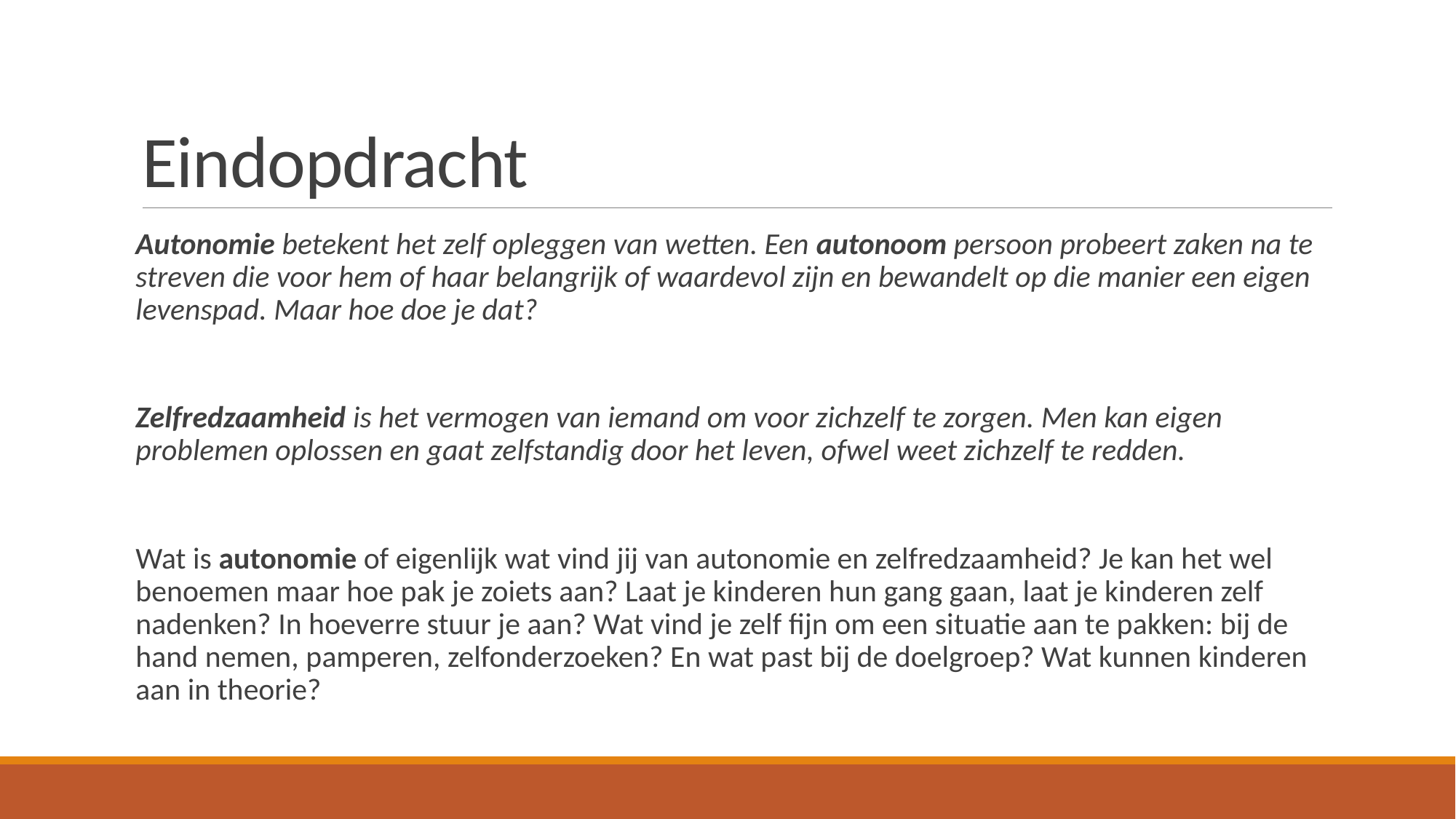

# Eindopdracht
Autonomie betekent het zelf opleggen van wetten. Een autonoom persoon probeert zaken na te streven die voor hem of haar belangrijk of waardevol zijn en bewandelt op die manier een eigen levenspad. Maar hoe doe je dat?

Zelfredzaamheid is het vermogen van iemand om voor zichzelf te zorgen. Men kan eigen problemen oplossen en gaat zelfstandig door het leven, ofwel weet zichzelf te redden.

Wat is autonomie of eigenlijk wat vind jij van autonomie en zelfredzaamheid? Je kan het wel benoemen maar hoe pak je zoiets aan? Laat je kinderen hun gang gaan, laat je kinderen zelf nadenken? In hoeverre stuur je aan? Wat vind je zelf fijn om een situatie aan te pakken: bij de hand nemen, pamperen, zelfonderzoeken? En wat past bij de doelgroep? Wat kunnen kinderen aan in theorie?